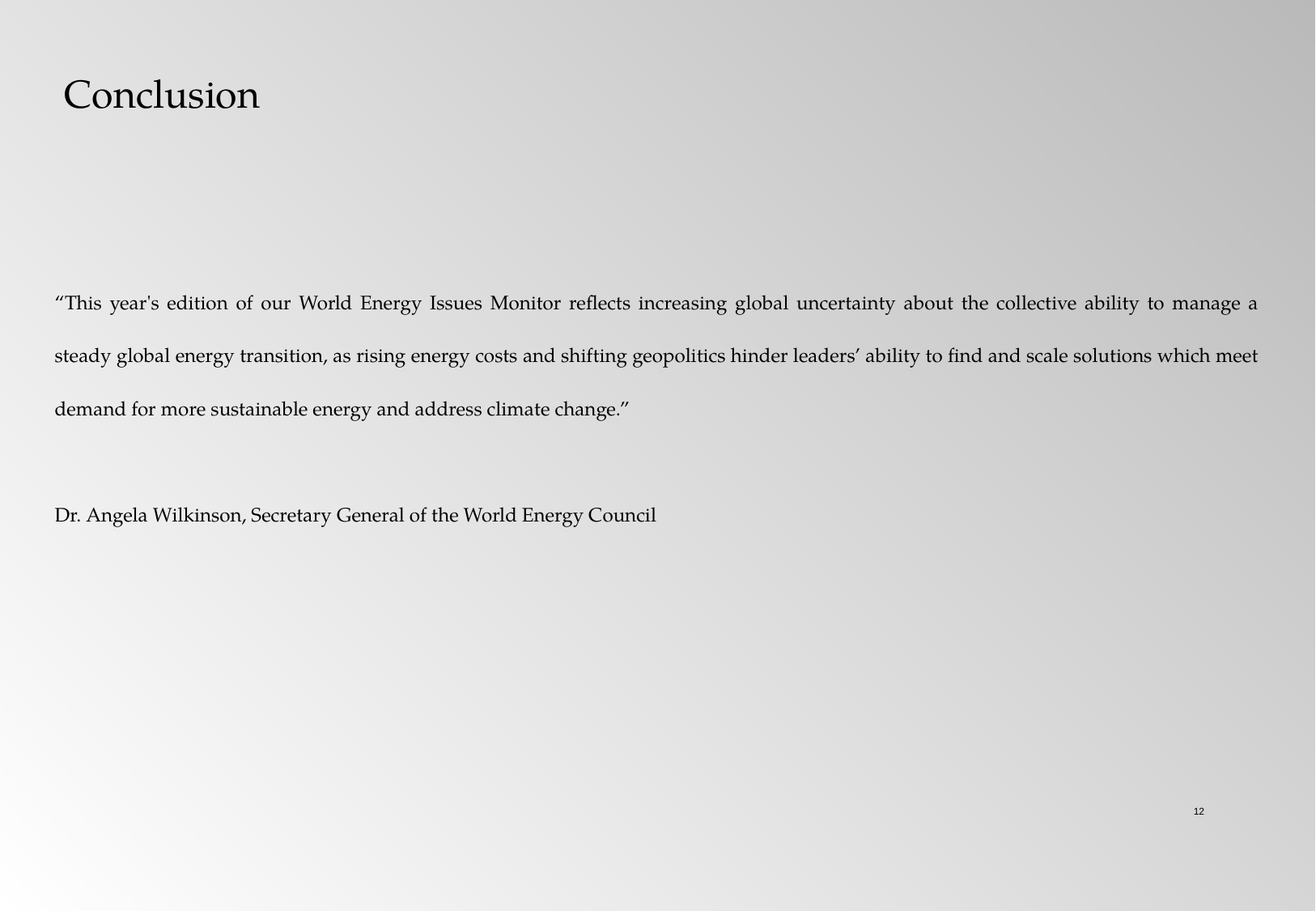

Conclusion
“This year's edition of our World Energy Issues Monitor reflects increasing global uncertainty about the collective ability to manage a steady global energy transition, as rising energy costs and shifting geopolitics hinder leaders’ ability to find and scale solutions which meet demand for more sustainable energy and address climate change.”

Dr. Angela Wilkinson, Secretary General of the World Energy Council
12